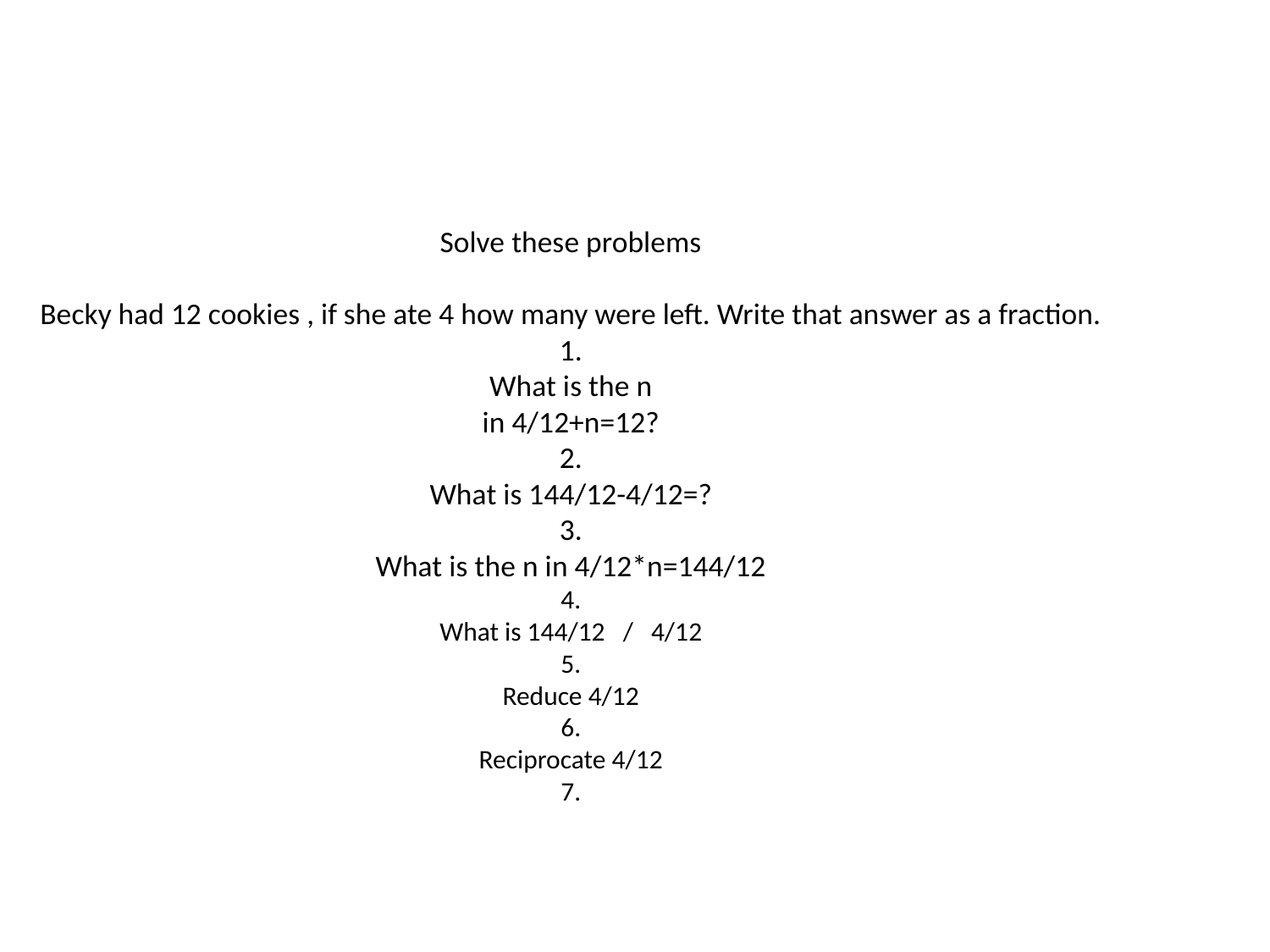

# Solve these problems Becky had 12 cookies , if she ate 4 how many were left. Write that answer as a fraction. 1. What is the n in 4/12+n=12? 2. What is 144/12-4/12=? 3. What is the n in 4/12*n=144/12 4. What is 144/12   /   4/12 5. Reduce 4/12 6. Reciprocate 4/12 7.